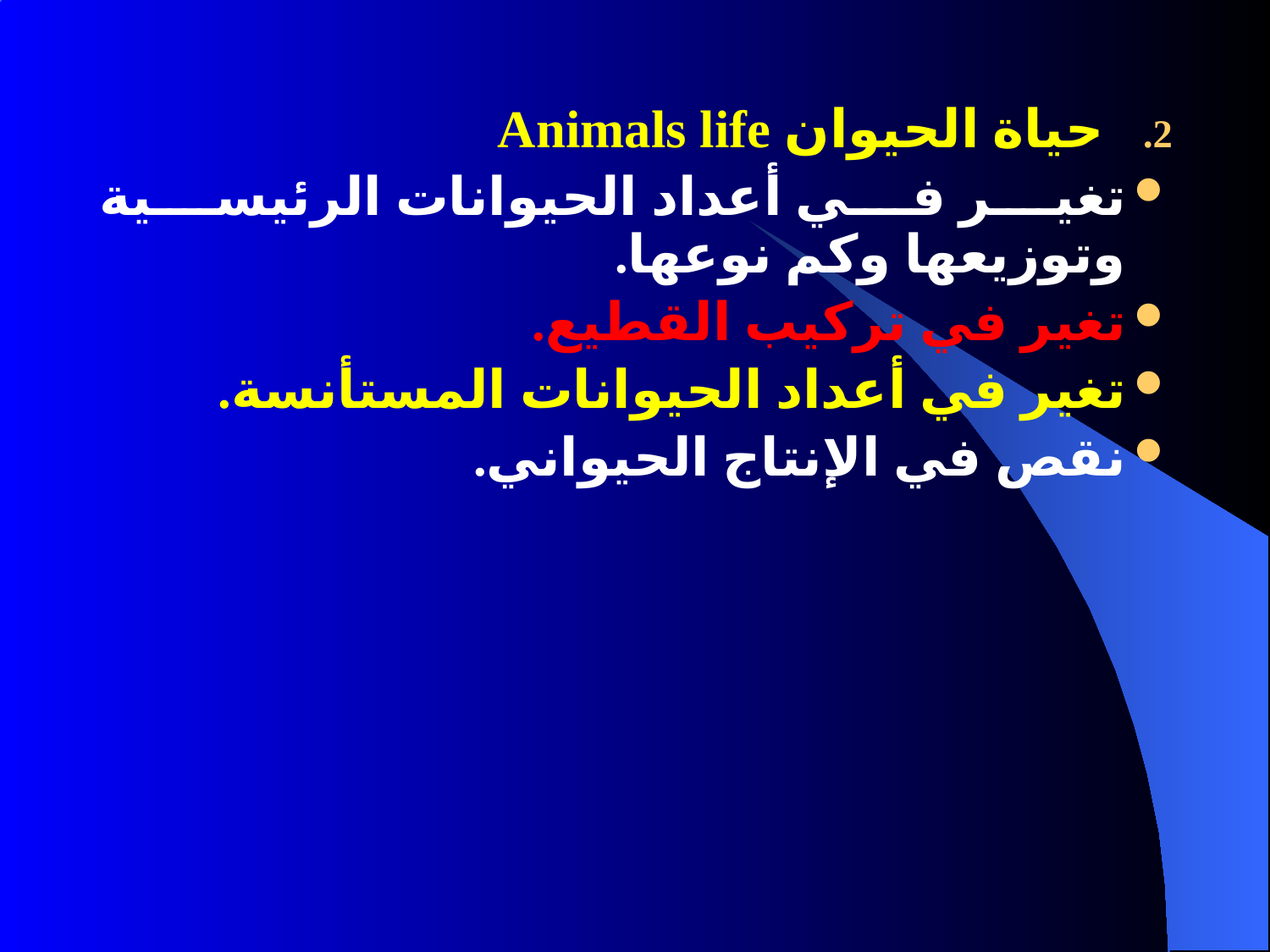

حياة الحيوان Animals life
تغير في أعداد الحيوانات الرئيسية وتوزيعها وكم نوعها.
تغير في تركيب القطيع.
تغير في أعداد الحيوانات المستأنسة.
نقص في الإنتاج الحيواني.